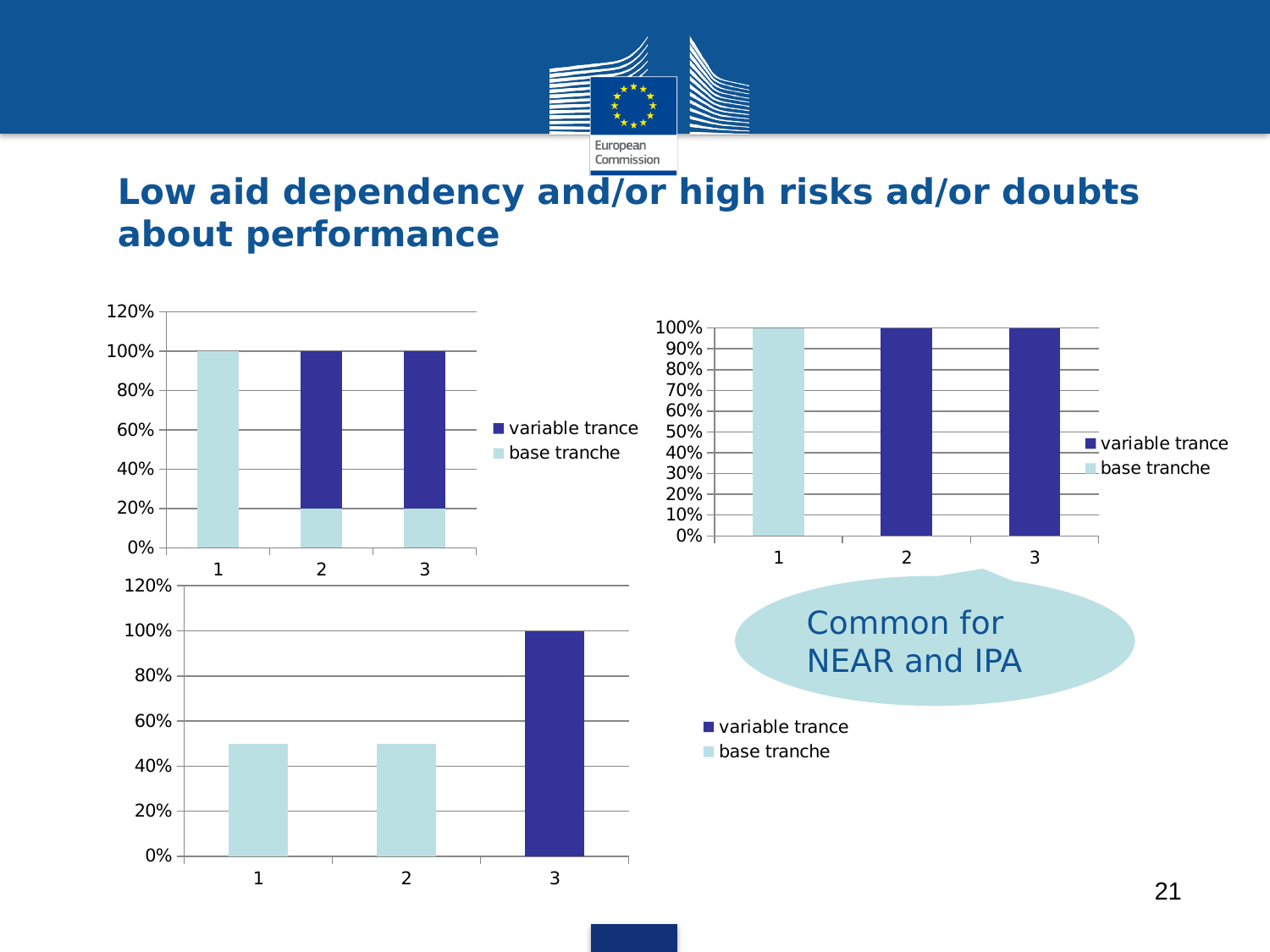

# Low aid dependency and/or high risks ad/or doubts about performance

### Chart

| Category | base tranche | variable trance |
|---|---|---|

### Chart

| Category | base tranche | variable trance |
|---|---|---|

### Chart

| Category | base tranche | variable trance |
|---|---|---|
Common for NEAR and IPA
21